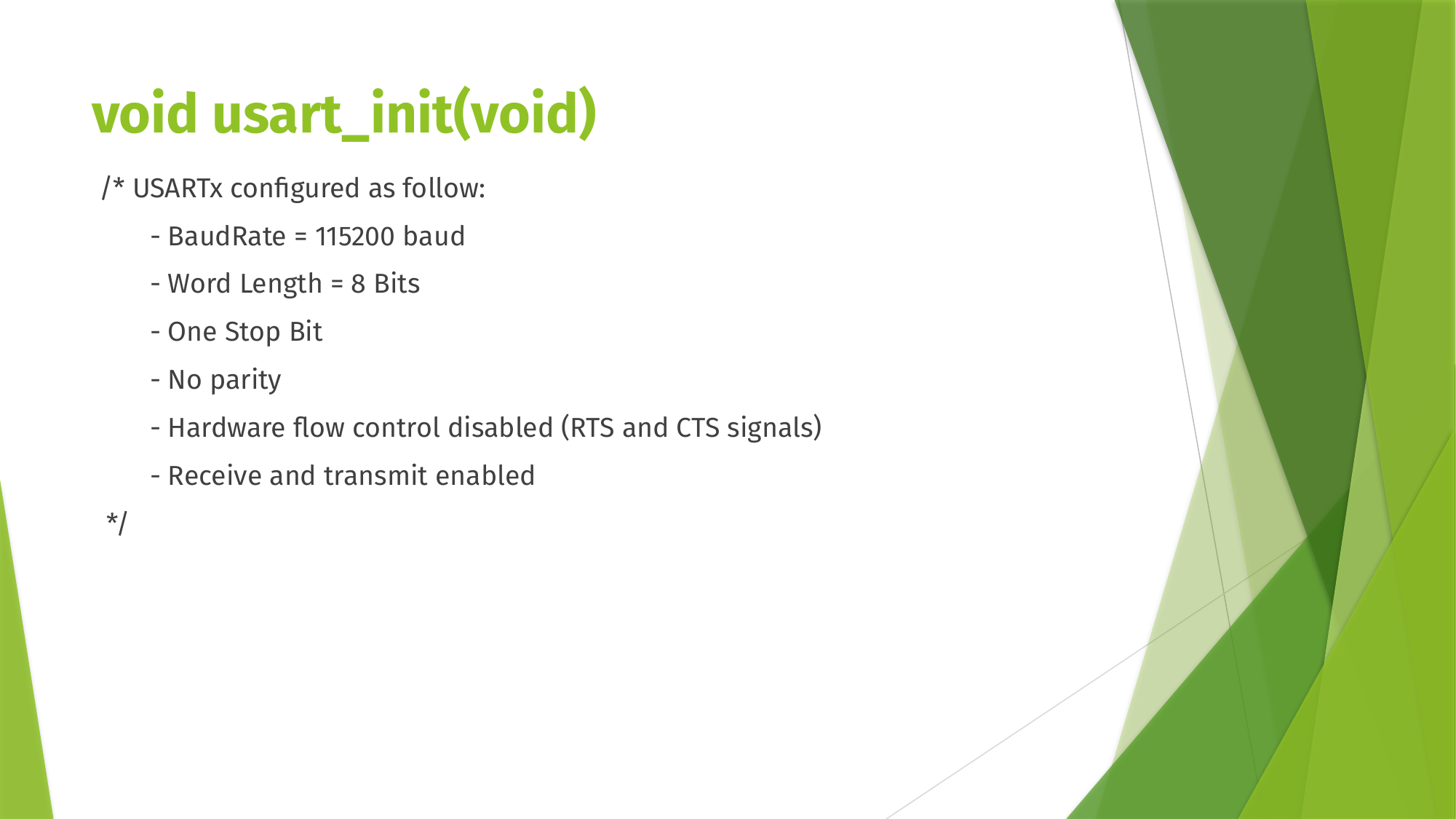

# void usart_init(void)
 /* USARTx configured as follow:
        - BaudRate = 115200 baud
        - Word Length = 8 Bits
        - One Stop Bit
        - No parity
        - Hardware flow control disabled (RTS and CTS signals)
        - Receive and transmit enabled
  */